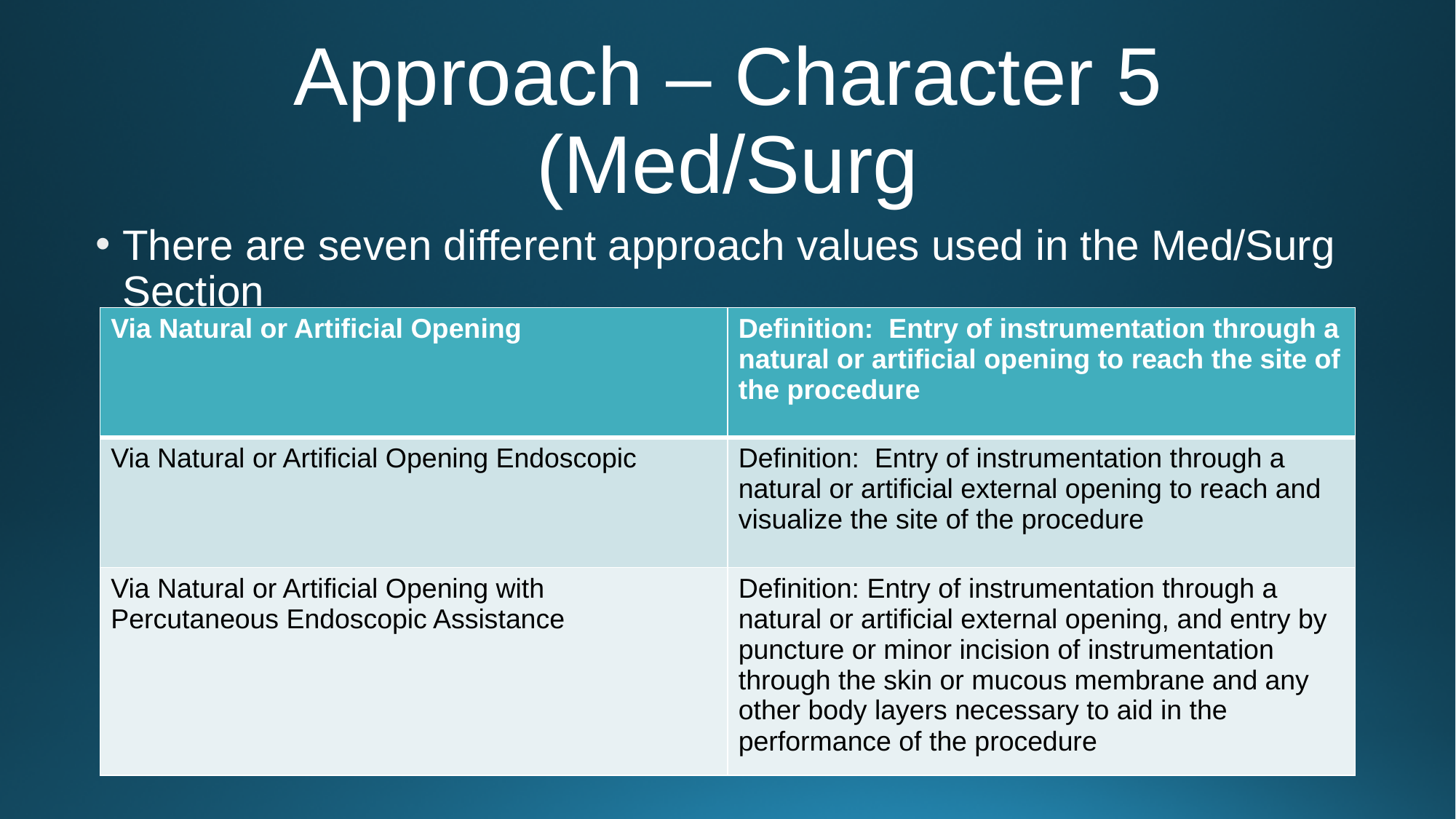

# Approach – Character 5 (Med/Surg
There are seven different approach values used in the Med/Surg Section

| Via Natural or Artificial Opening | Definition: Entry of instrumentation through a natural or artificial opening to reach the site of the procedure |
| --- | --- |
| Via Natural or Artificial Opening Endoscopic | Definition: Entry of instrumentation through a natural or artificial external opening to reach and visualize the site of the procedure |
| Via Natural or Artificial Opening with Percutaneous Endoscopic Assistance | Definition: Entry of instrumentation through a natural or artificial external opening, and entry by puncture or minor incision of instrumentation through the skin or mucous membrane and any other body layers necessary to aid in the performance of the procedure |